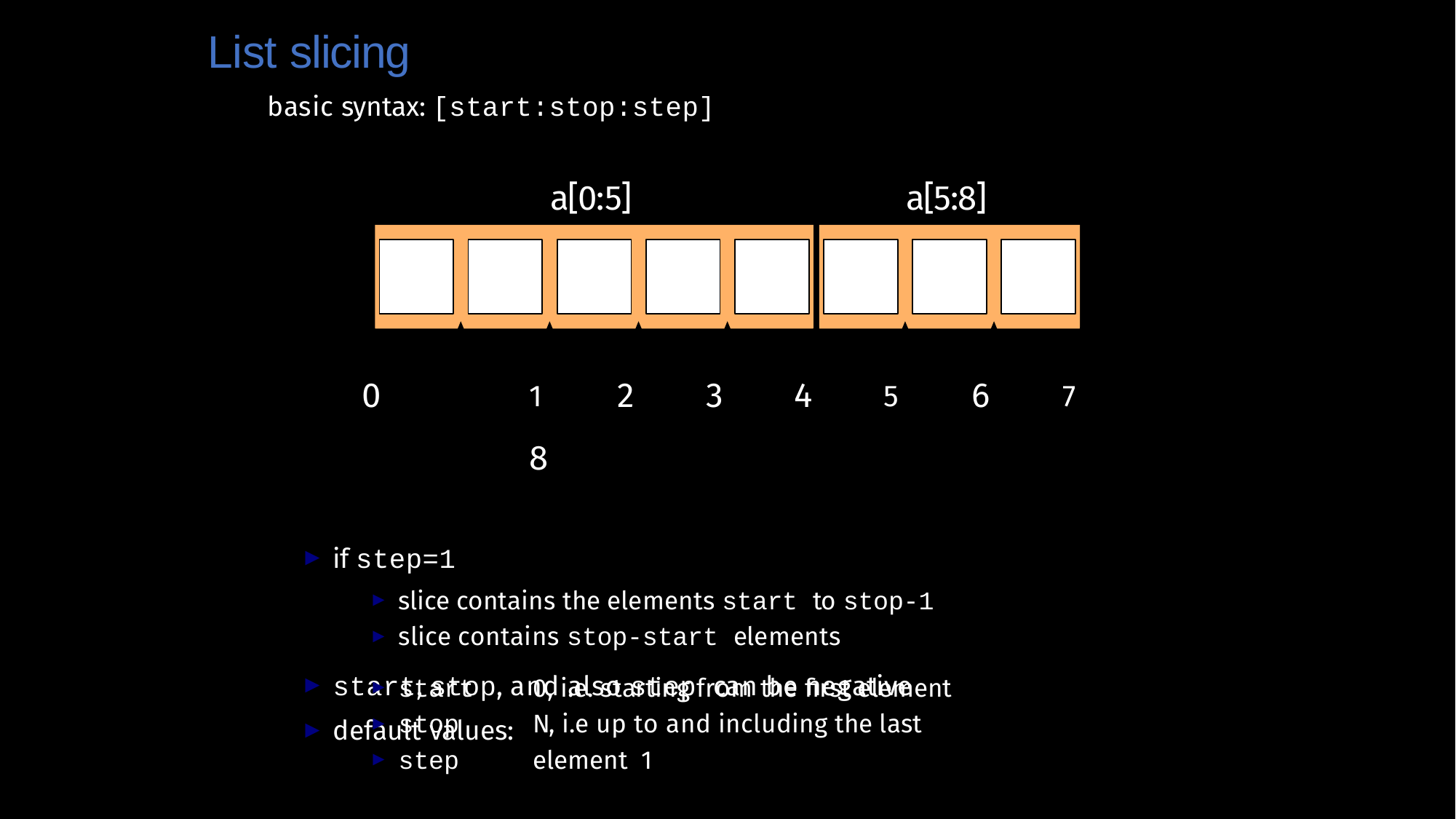

# List slicing
basic syntax: [start:stop:step]
a[0:5]
a[5:8]

1
0
3
6
2
4
5
7

0	1	2	3	4	5	6	7	8

if step=1
slice contains the elements start to stop-1
slice contains stop-start elements
start, stop, and also step can be negative
default values:
start
stop
step
0, i.e. starting from the first element
N, i.e up to and including the last element  1